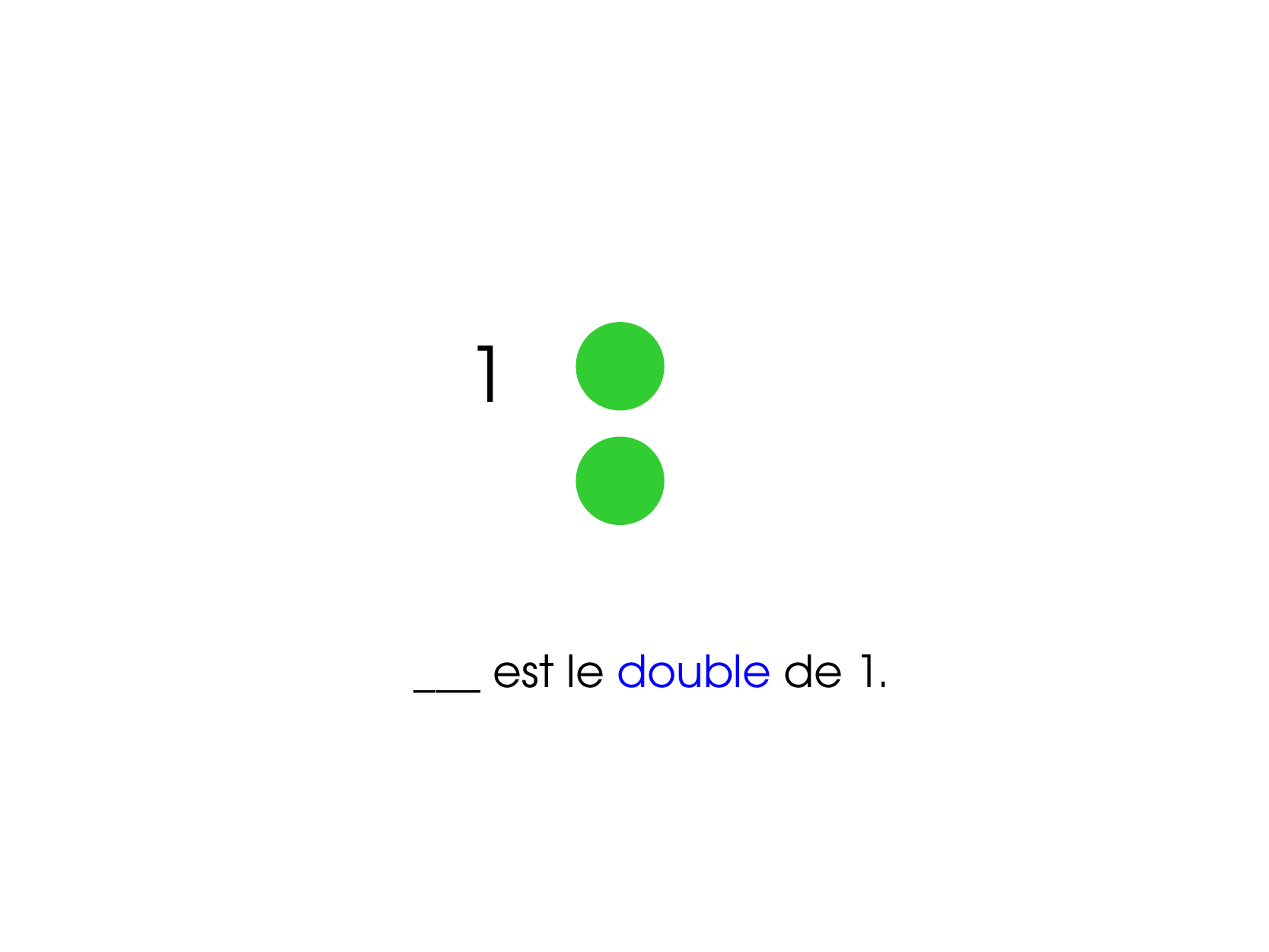

1

___ est le double de 1.